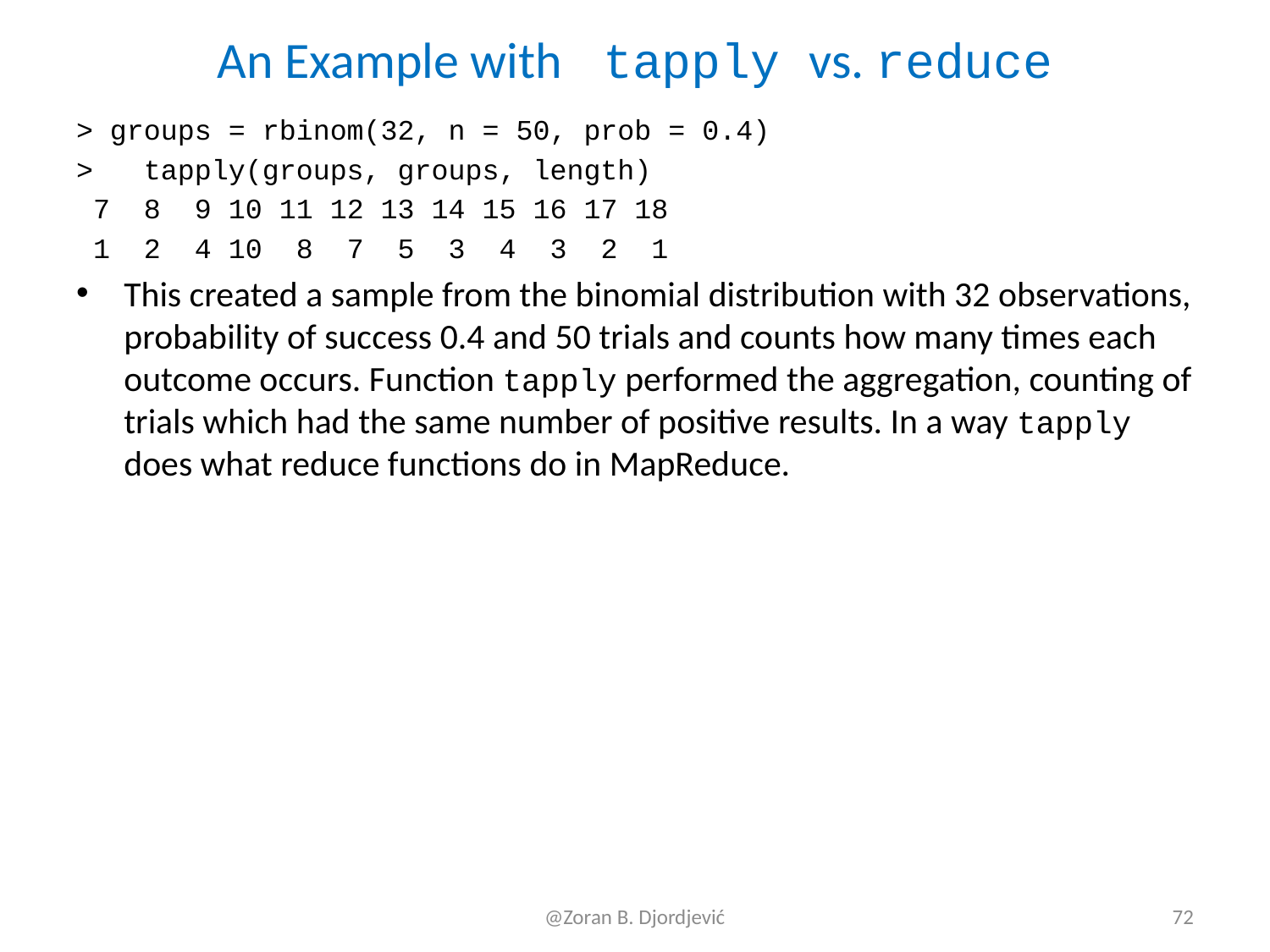

# An Example with  tapply vs. reduce
> groups = rbinom(32, n = 50, prob = 0.4)
>   tapply(groups, groups, length)
 7  8  9 10 11 12 13 14 15 16 17 18
 1  2  4 10  8  7  5  3  4  3  2  1
This created a sample from the binomial distribution with 32 observations, probability of success 0.4 and 50 trials and counts how many times each outcome occurs. Function tapply performed the aggregation, counting of trials which had the same number of positive results. In a way tapply does what reduce functions do in MapReduce.
@Zoran B. Djordjević
72